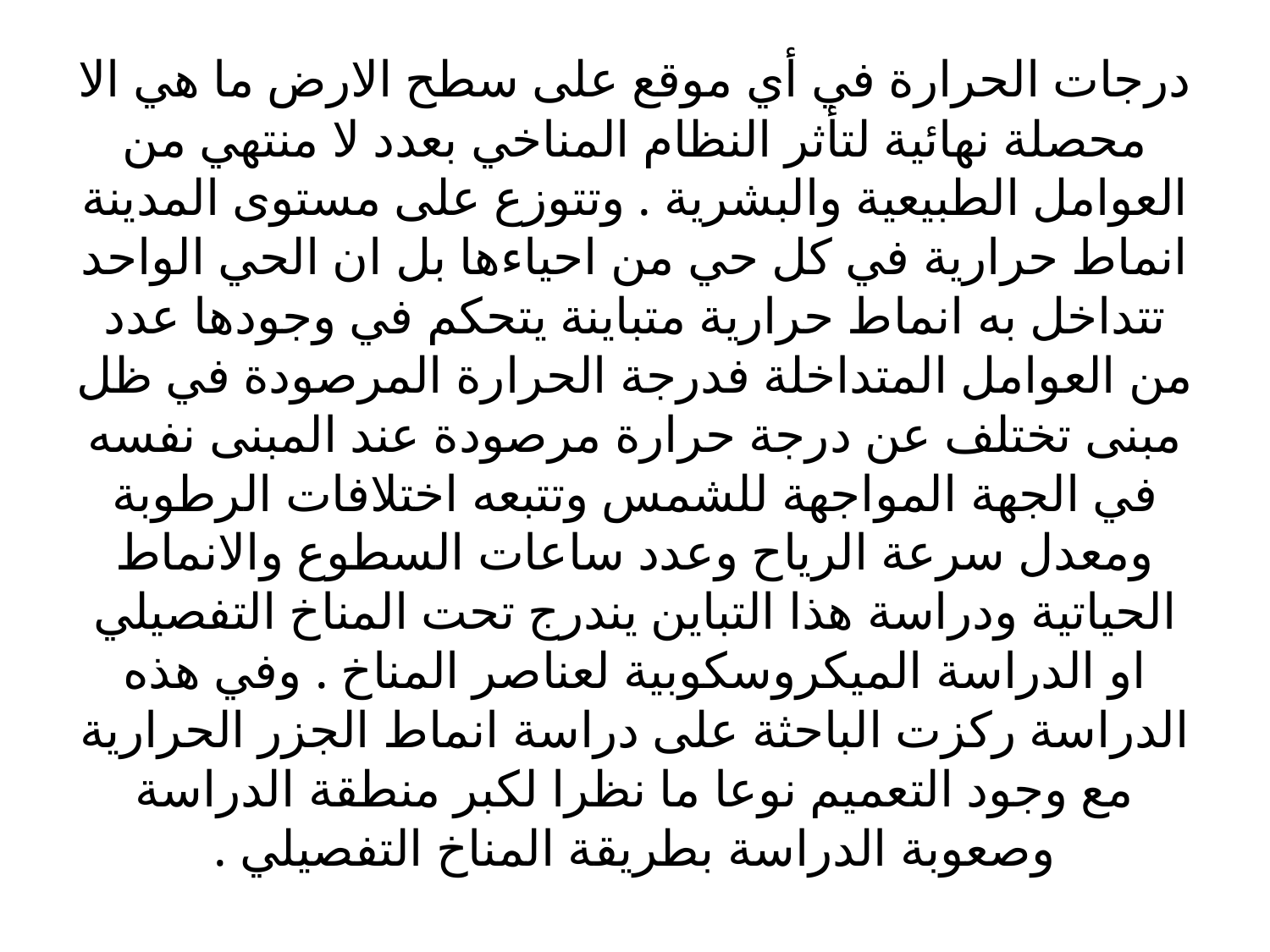

# درجات الحرارة في أي موقع على سطح الارض ما هي الا محصلة نهائية لتأثر النظام المناخي بعدد لا منتهي من العوامل الطبيعية والبشرية . وتتوزع على مستوى المدينة انماط حرارية في كل حي من احياءها بل ان الحي الواحد تتداخل به انماط حرارية متباينة يتحكم في وجودها عدد من العوامل المتداخلة فدرجة الحرارة المرصودة في ظل مبنى تختلف عن درجة حرارة مرصودة عند المبنى نفسه في الجهة المواجهة للشمس وتتبعه اختلافات الرطوبة ومعدل سرعة الرياح وعدد ساعات السطوع والانماط الحياتية ودراسة هذا التباين يندرج تحت المناخ التفصيلي او الدراسة الميكروسكوبية لعناصر المناخ . وفي هذه الدراسة ركزت الباحثة على دراسة انماط الجزر الحرارية مع وجود التعميم نوعا ما نظرا لكبر منطقة الدراسة وصعوبة الدراسة بطريقة المناخ التفصيلي .